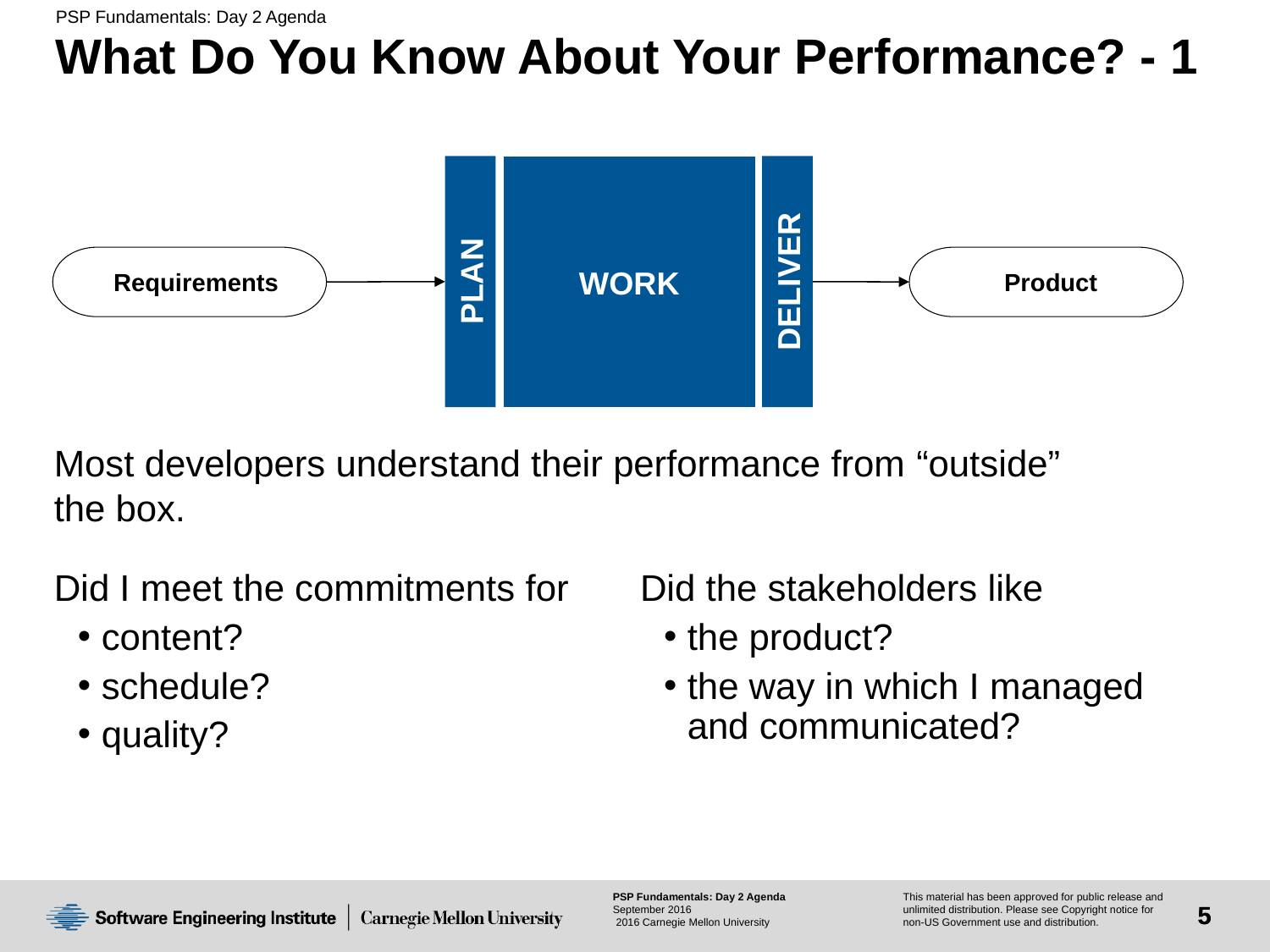

# What Do You Know About Your Performance? - 1
WORK
PLAN
DELIVER

Requirements

Product
Most developers understand their performance from “outside”
the box.
Did I meet the commitments for
content?
schedule?
quality?
Did the stakeholders like
the product?
the way in which I managed and communicated?